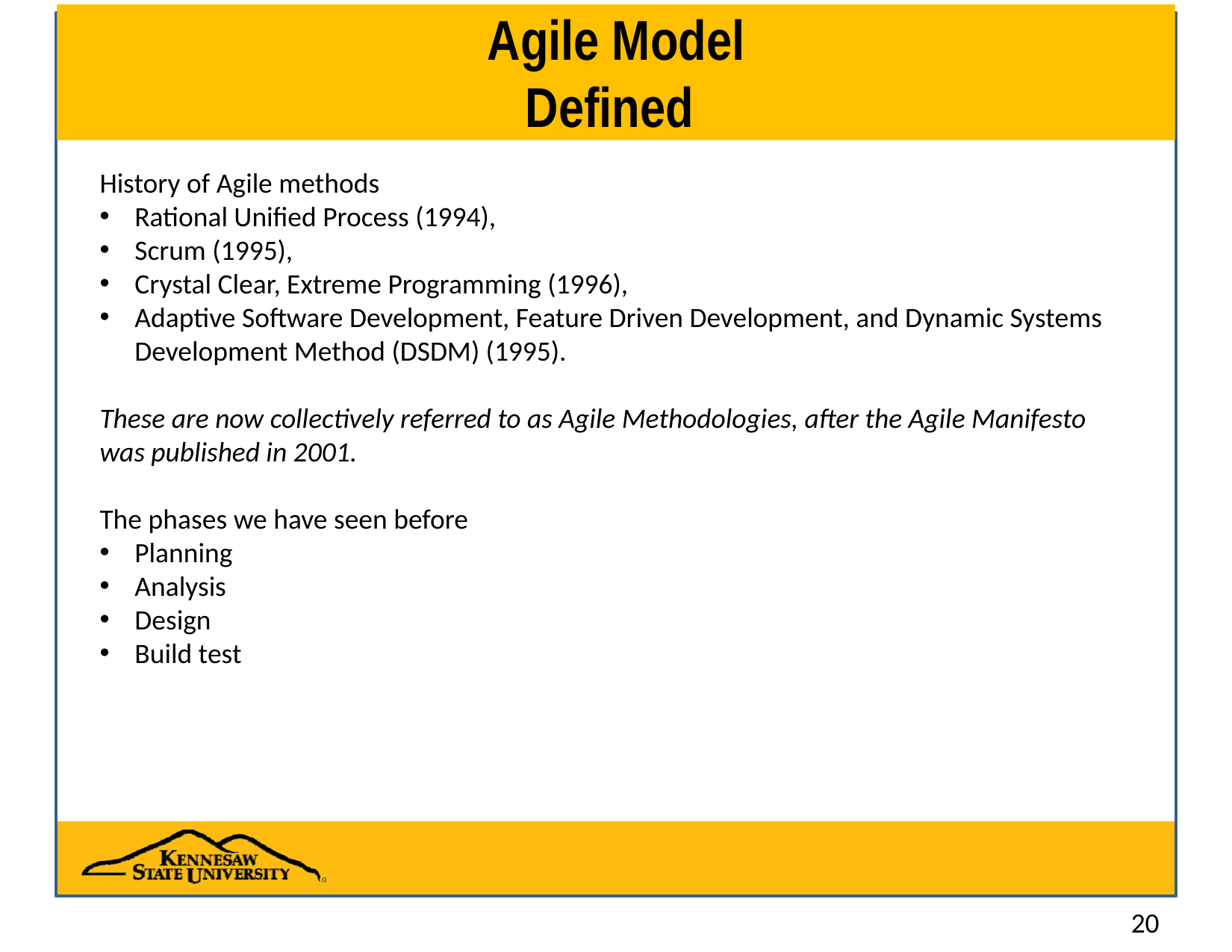

# Agile Model Defined
History of Agile methods
Rational Unified Process (1994),
Scrum (1995),
Crystal Clear, Extreme Programming (1996),
Adaptive Software Development, Feature Driven Development, and Dynamic Systems Development Method (DSDM) (1995).

These are now collectively referred to as Agile Methodologies, after the Agile Manifesto was published in 2001.

The phases we have seen before
Planning
Analysis
Design
Build test